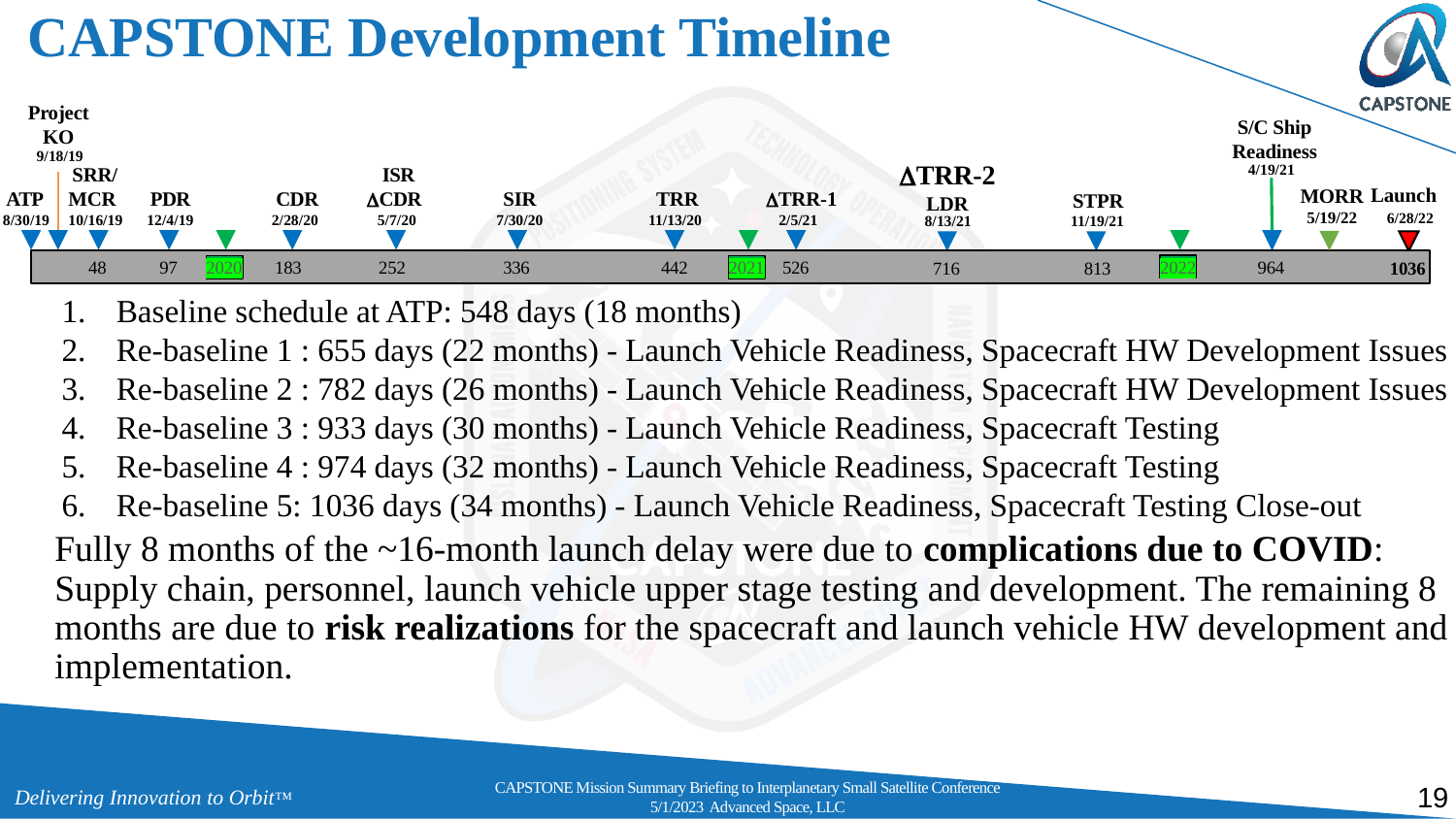

# CAPSTONE Development Timeline
Project
KO
S/C Ship Readiness
9/18/19
ΔTRR-2
LDR
4/19/21
SRR/
MCR
ISR
ΔCDR
Launch
MORR
5/19/22
PDR
CDR
SIR
ATP
TRR
ΔTRR-1
 STPR
6/28/22
2/28/20
7/30/20
8/30/19
10/16/19
12/4/19
5/7/20
11/13/20
2/5/21
8/13/21
11/19/21

48
964
2022
2020
2021
97
183
252
336
442
526
1036
813
716
Baseline schedule at ATP: 548 days (18 months)
Re-baseline 1 : 655 days (22 months) - Launch Vehicle Readiness, Spacecraft HW Development Issues
Re-baseline 2 : 782 days (26 months) - Launch Vehicle Readiness, Spacecraft HW Development Issues
Re-baseline 3 : 933 days (30 months) - Launch Vehicle Readiness, Spacecraft Testing
Re-baseline 4 : 974 days (32 months) - Launch Vehicle Readiness, Spacecraft Testing
Re-baseline 5: 1036 days (34 months) - Launch Vehicle Readiness, Spacecraft Testing Close-out
Fully 8 months of the ~16-month launch delay were due to complications due to COVID: Supply chain, personnel, launch vehicle upper stage testing and development. The remaining 8 months are due to risk realizations for the spacecraft and launch vehicle HW development and implementation.
CAPSTONE Mission Summary Briefing to Interplanetary Small Satellite Conference
5/1/2023  Advanced Space, LLC
19